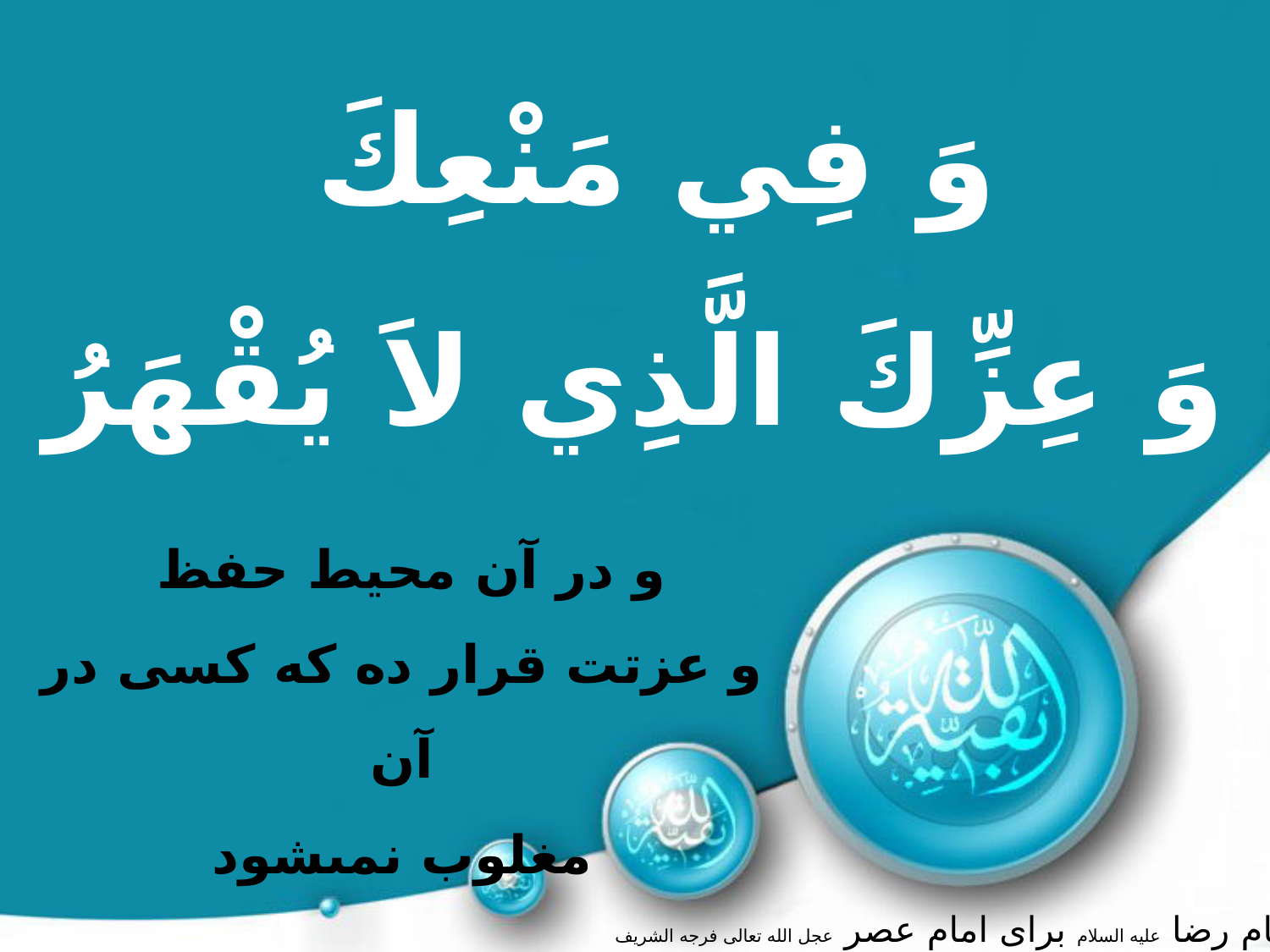

وَ فِي مَنْعِكَ
وَ عِزِّكَ الَّذِي لاَ يُقْهَرُ
و در آن محيط حفظ
و عزتت قرار ده كه كسی در آن
مغلوب نمى‏شود